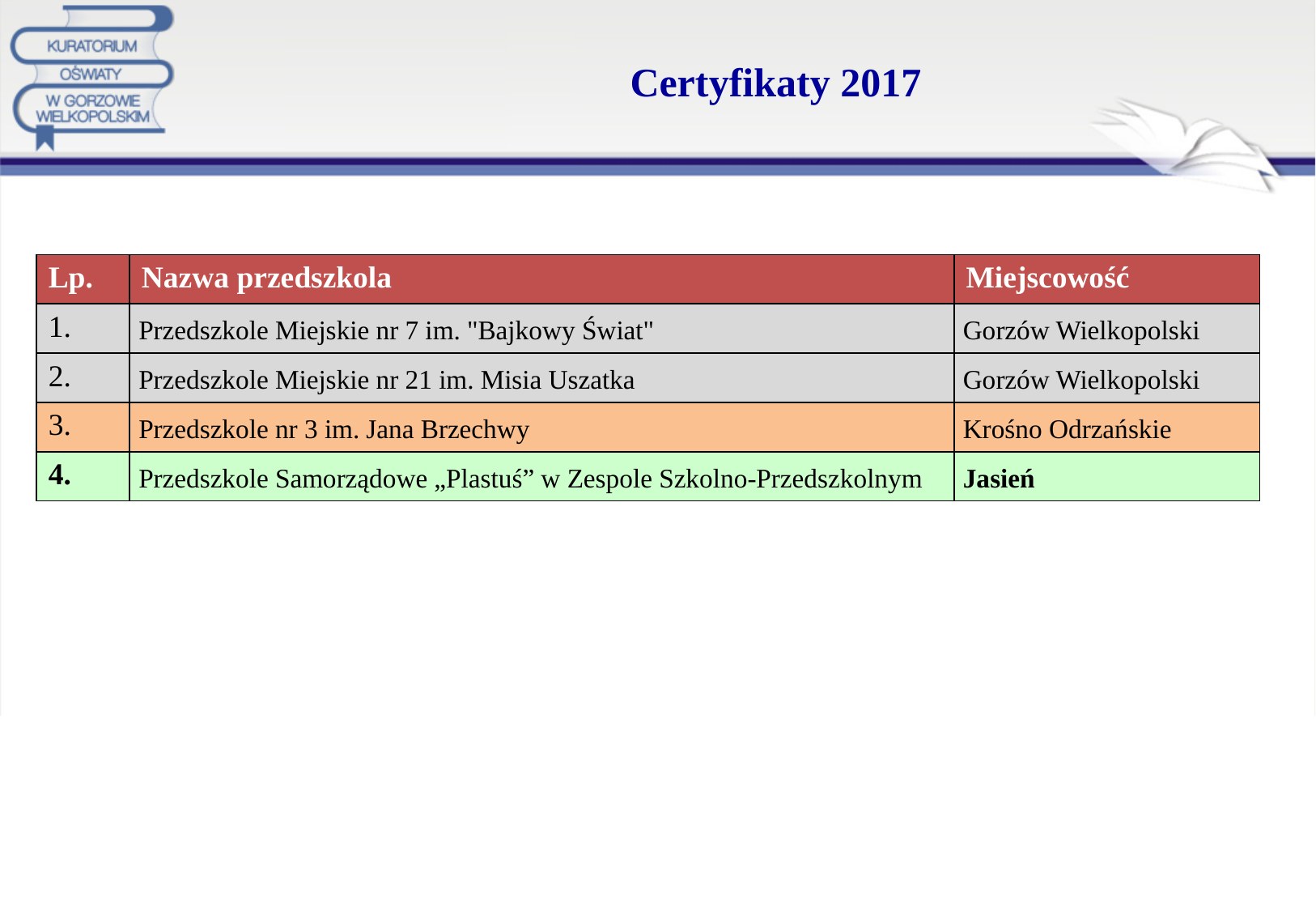

# Certyfikaty 2017

| Lp. | Nazwa przedszkola | Miejscowość |
| --- | --- | --- |
| 1. | Przedszkole Miejskie nr 7 im. "Bajkowy Świat" | Gorzów Wielkopolski |
| 2. | Przedszkole Miejskie nr 21 im. Misia Uszatka | Gorzów Wielkopolski |
| 3. | Przedszkole nr 3 im. Jana Brzechwy | Krośno Odrzańskie |
| 4. | Przedszkole Samorządowe „Plastuś” w Zespole Szkolno-Przedszkolnym | Jasień |